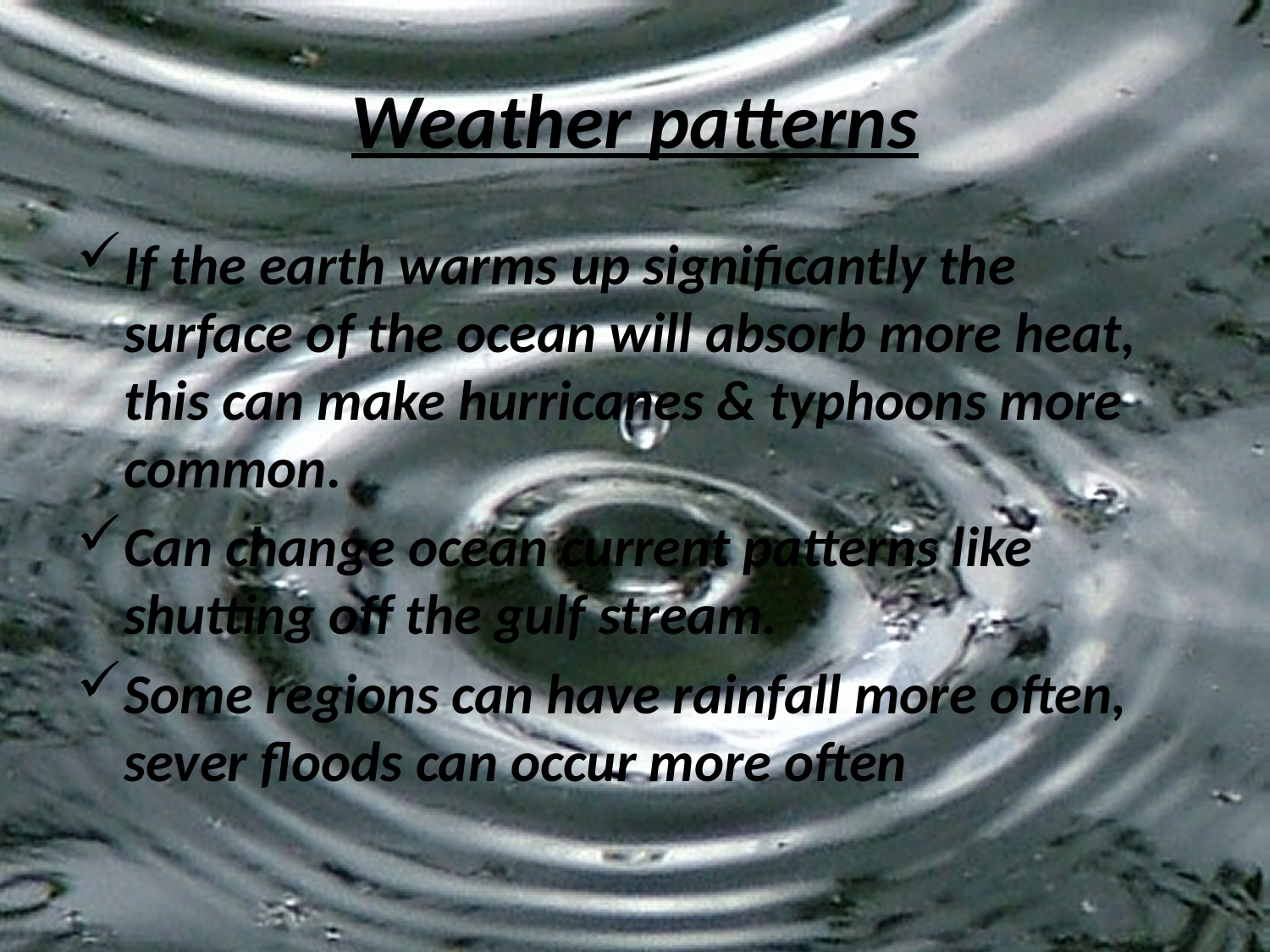

# Weather patterns
If the earth warms up significantly the surface of the ocean will absorb more heat, this can make hurricanes & typhoons more common.
Can change ocean current patterns like shutting off the gulf stream.
Some regions can have rainfall more often, sever floods can occur more often